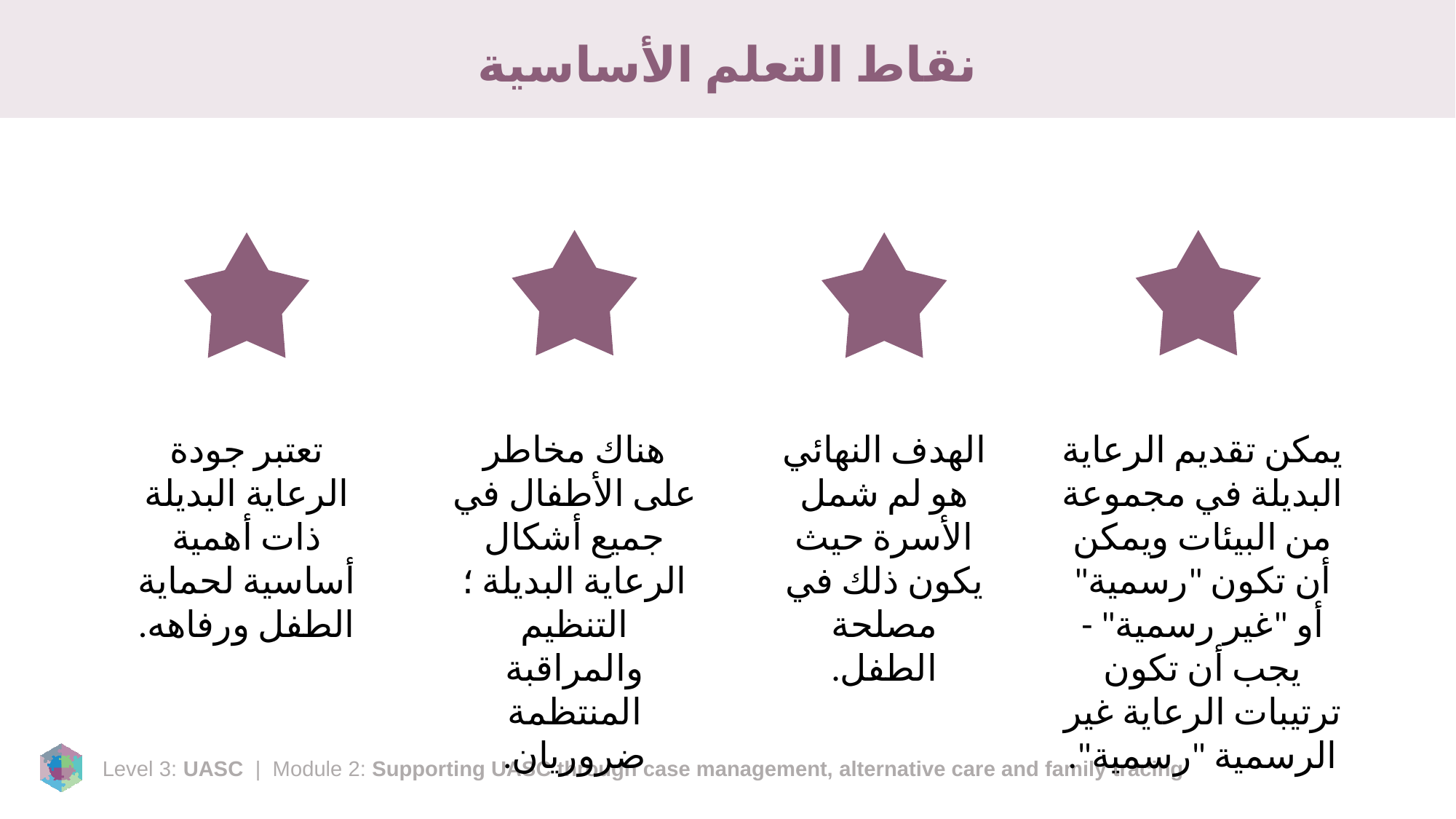

# نقاط التعلم الأساسية

تعتبر جودة الرعاية البديلة ذات أهمية أساسية لحماية الطفل ورفاهه.
هناك مخاطر على الأطفال في جميع أشكال الرعاية البديلة ؛ التنظيم والمراقبة المنتظمة ضروريان.
الهدف النهائي هو لم شمل الأسرة حيث يكون ذلك في مصلحة الطفل.
يمكن تقديم الرعاية البديلة في مجموعة من البيئات ويمكن أن تكون "رسمية" أو "غير رسمية" - يجب أن تكون ترتيبات الرعاية غير الرسمية "رسمية".